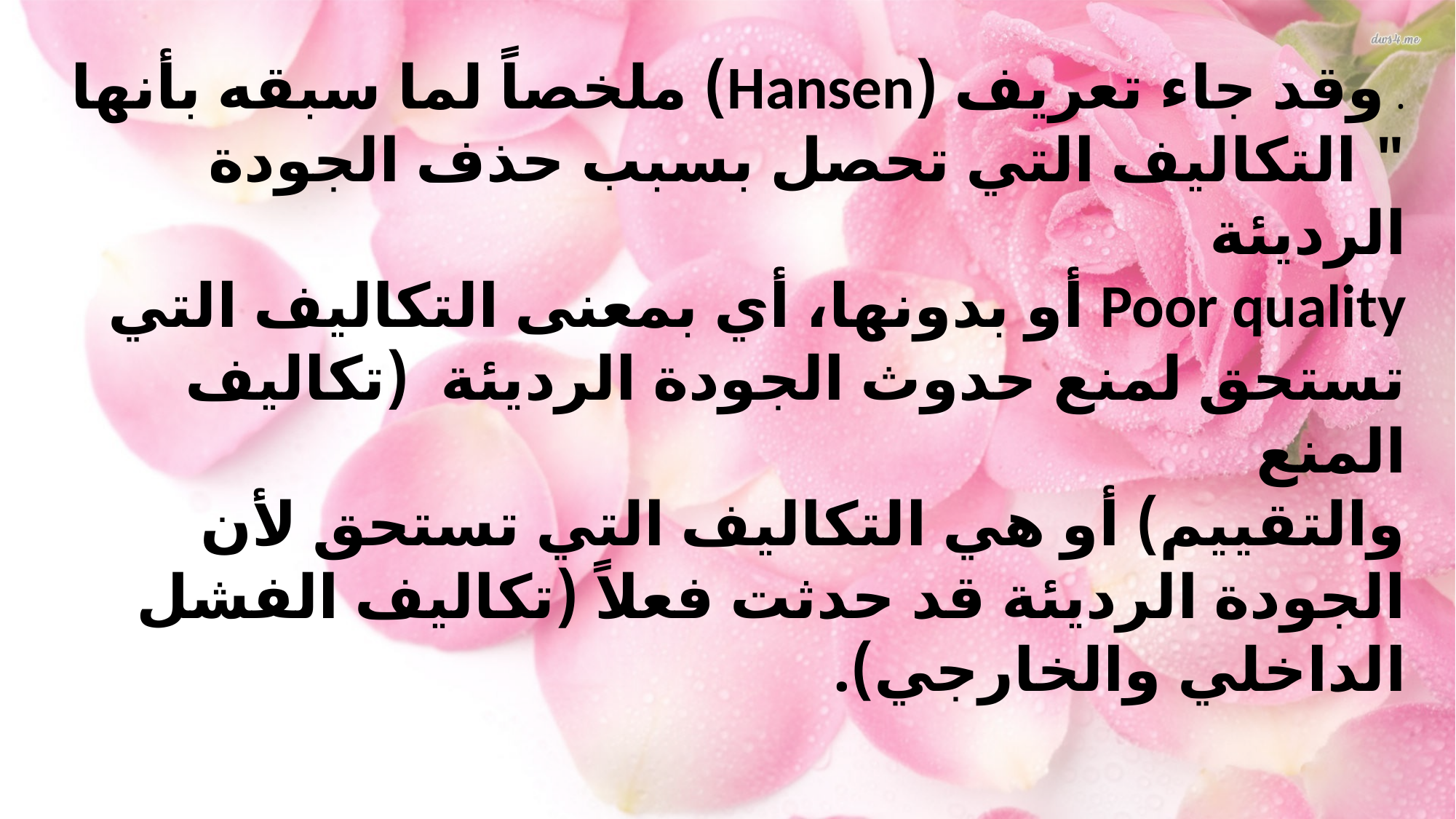

. وقد جاء تعريف (Hansen) ملخصاً لما سبقه بأنها " التكاليف التي تحصل بسبب حذف الجودة الرديئة
Poor quality أو بدونها، أي بمعنى التكاليف التي تستحق لمنع حدوث الجودة الرديئة  (تكاليف المنع
والتقييم) أو هي التكاليف التي تستحق لأن الجودة الرديئة قد حدثت فعلاً (تكاليف الفشل الداخلي والخارجي).